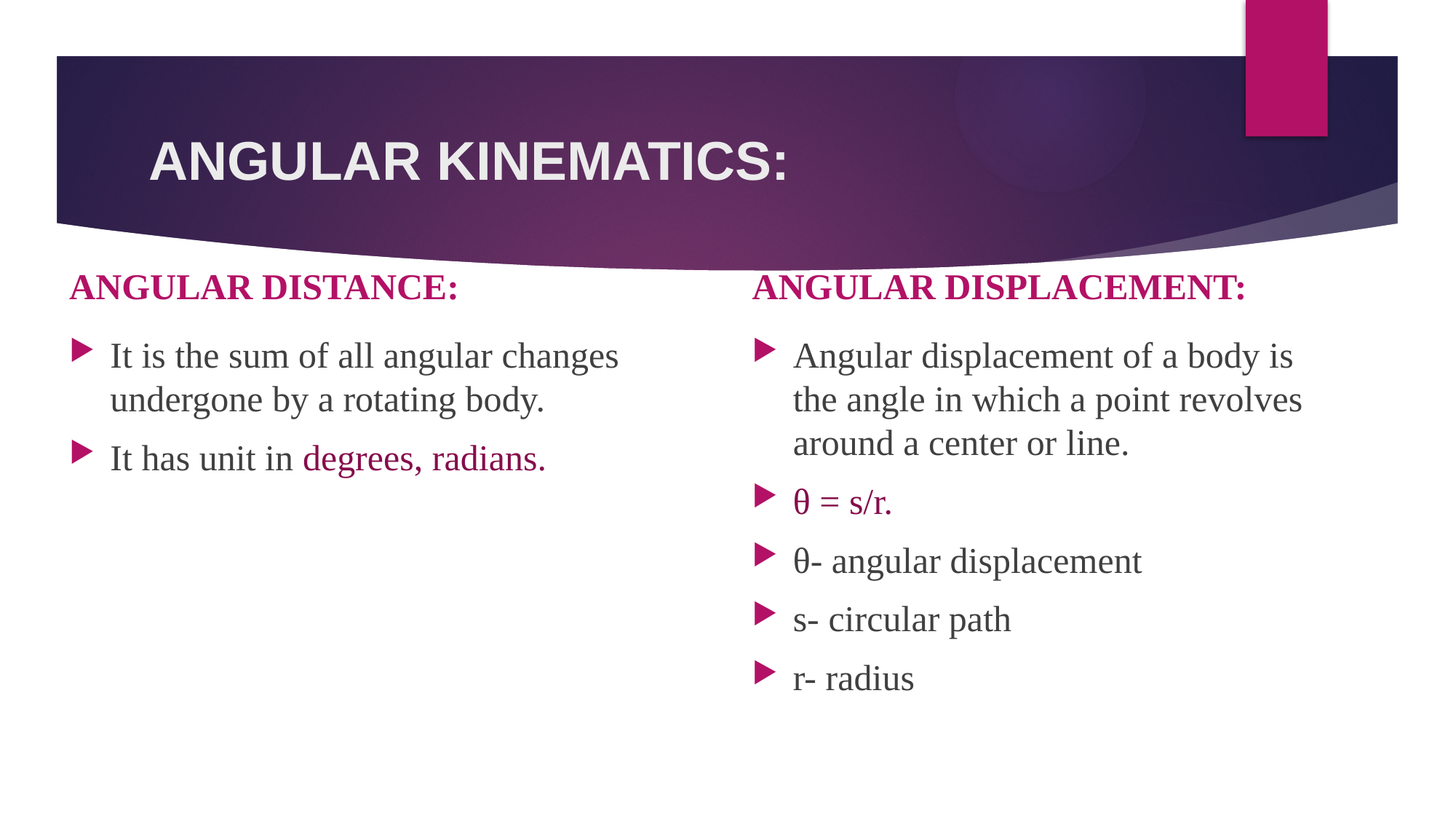

# ANGULAR KINEMATICS:
ANGULAR DISTANCE:
ANGULAR DISPLACEMENT:
It is the sum of all angular changes undergone by a rotating body.
It has unit in degrees, radians.
Angular displacement of a body is the angle in which a point revolves around a center or line.
θ = s/r.
θ- angular displacement
s- circular path
r- radius